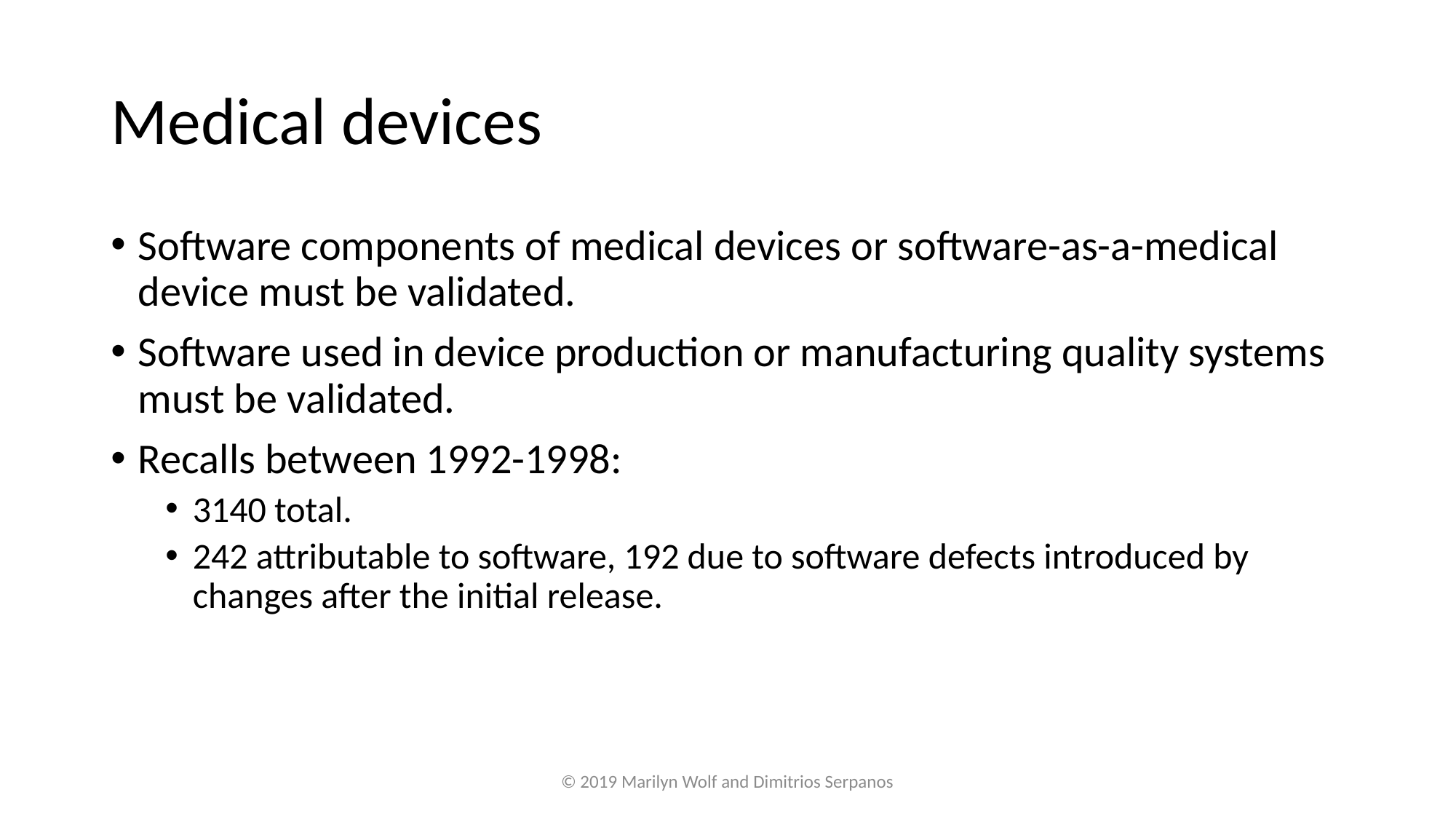

# Medical devices
Software components of medical devices or software-as-a-medical device must be validated.
Software used in device production or manufacturing quality systems must be validated.
Recalls between 1992-1998:
3140 total.
242 attributable to software, 192 due to software defects introduced by changes after the initial release.
© 2019 Marilyn Wolf and Dimitrios Serpanos